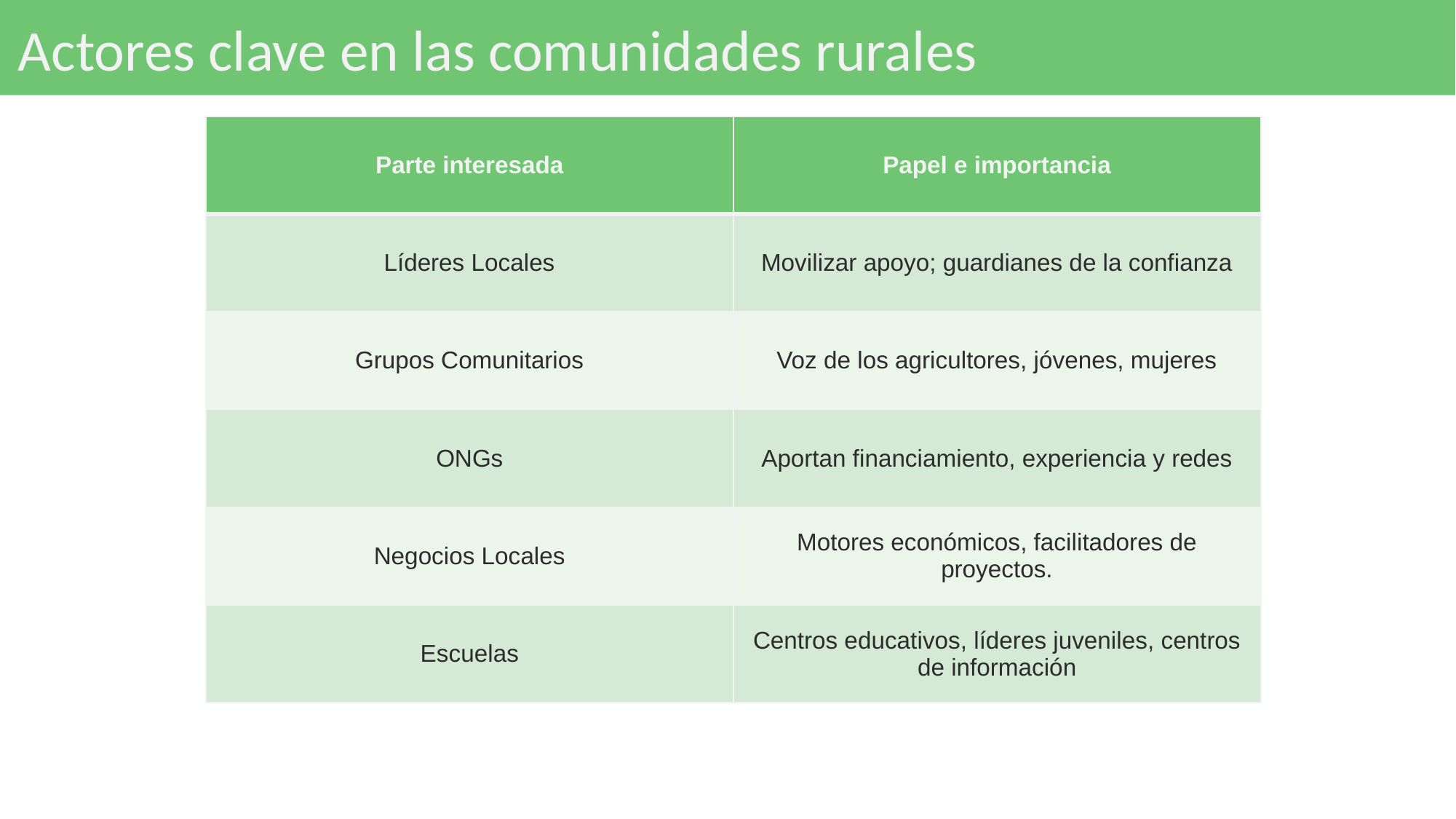

# Actores clave en las comunidades rurales
| Parte interesada | Papel e importancia |
| --- | --- |
| Líderes Locales | Movilizar apoyo; guardianes de la confianza |
| Grupos Comunitarios | Voz de los agricultores, jóvenes, mujeres |
| ONGs | Aportan financiamiento, experiencia y redes |
| Negocios Locales | Motores económicos, facilitadores de proyectos. |
| Escuelas | Centros educativos, líderes juveniles, centros de información |